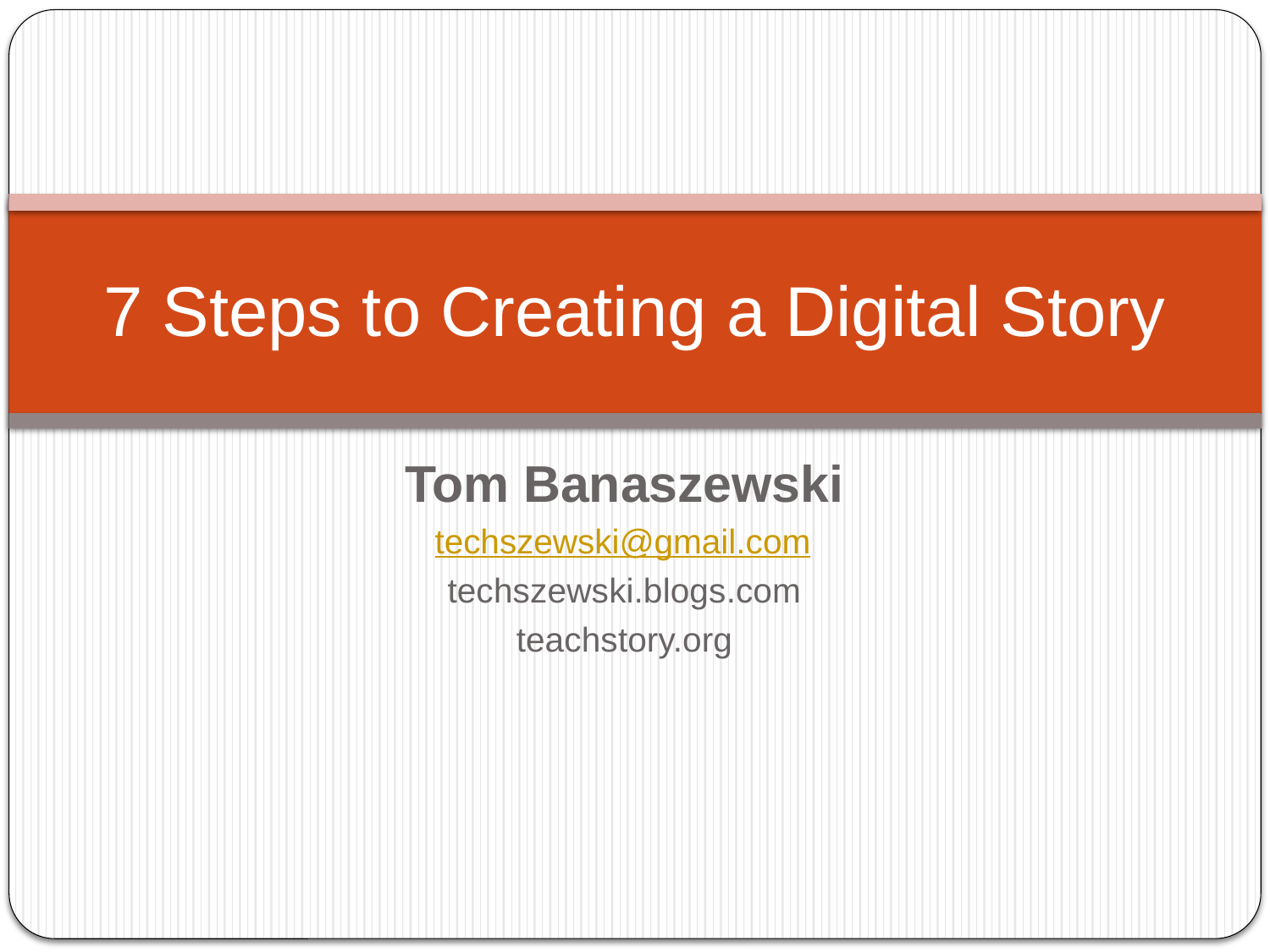

# 7 Steps to Creating a Digital Story
Tom Banaszewski
techszewski@gmail.com
techszewski.blogs.com
teachstory.org